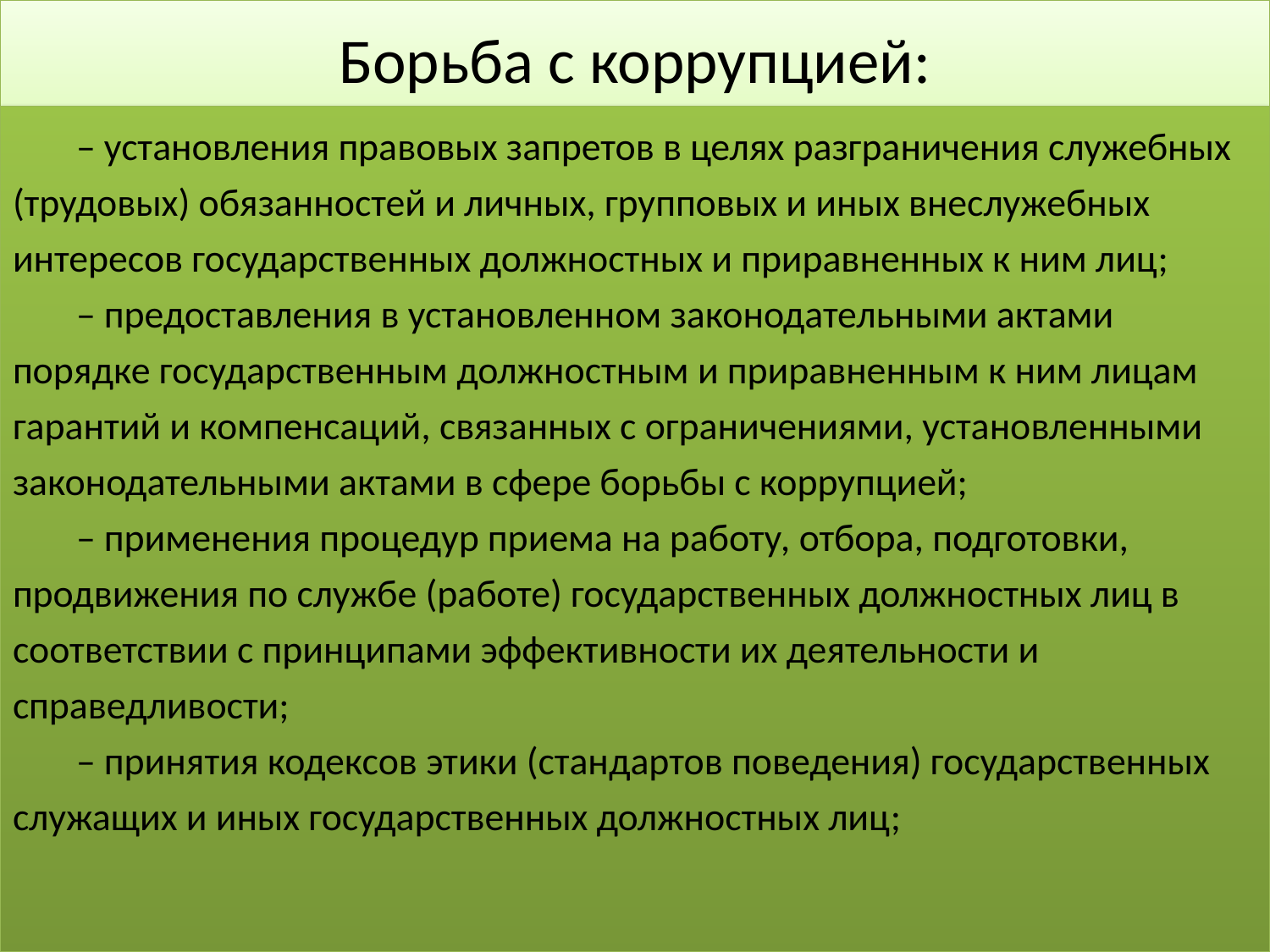

# Борьба с коррупцией:
– установления правовых запретов в целях разграничения служебных (трудовых) обязанностей и личных, групповых и иных внеслужебных интересов государственных должностных и приравненных к ним лиц;
– предоставления в установленном законодательными актами порядке государственным должностным и приравненным к ним лицам гарантий и компенсаций, связанных с ограничениями, установленными законодательными актами в сфере борьбы с коррупцией;
– применения процедур приема на работу, отбора, подготовки, продвижения по службе (работе) государственных должностных лиц в соответствии с принципами эффективности их деятельности и справедливости;
– принятия кодексов этики (стандартов поведения) государственных служащих и иных государственных должностных лиц;